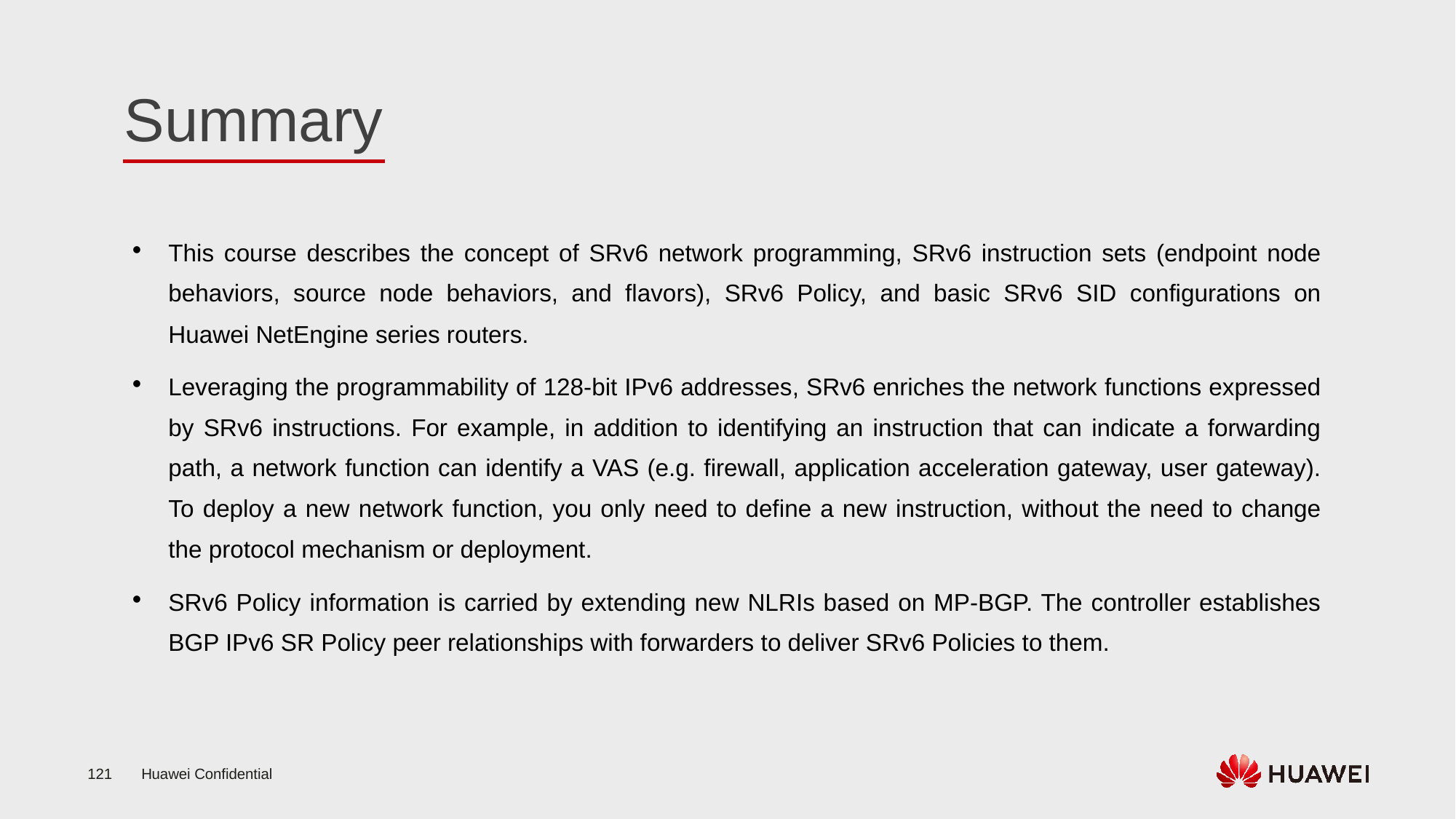

This course describes the concept of SRv6 network programming, SRv6 instruction sets (endpoint node behaviors, source node behaviors, and flavors), SRv6 Policy, and basic SRv6 SID configurations on Huawei NetEngine series routers.
Leveraging the programmability of 128-bit IPv6 addresses, SRv6 enriches the network functions expressed by SRv6 instructions. For example, in addition to identifying an instruction that can indicate a forwarding path, a network function can identify a VAS (e.g. firewall, application acceleration gateway, user gateway). To deploy a new network function, you only need to define a new instruction, without the need to change the protocol mechanism or deployment.
SRv6 Policy information is carried by extending new NLRIs based on MP-BGP. The controller establishes BGP IPv6 SR Policy peer relationships with forwarders to deliver SRv6 Policies to them.